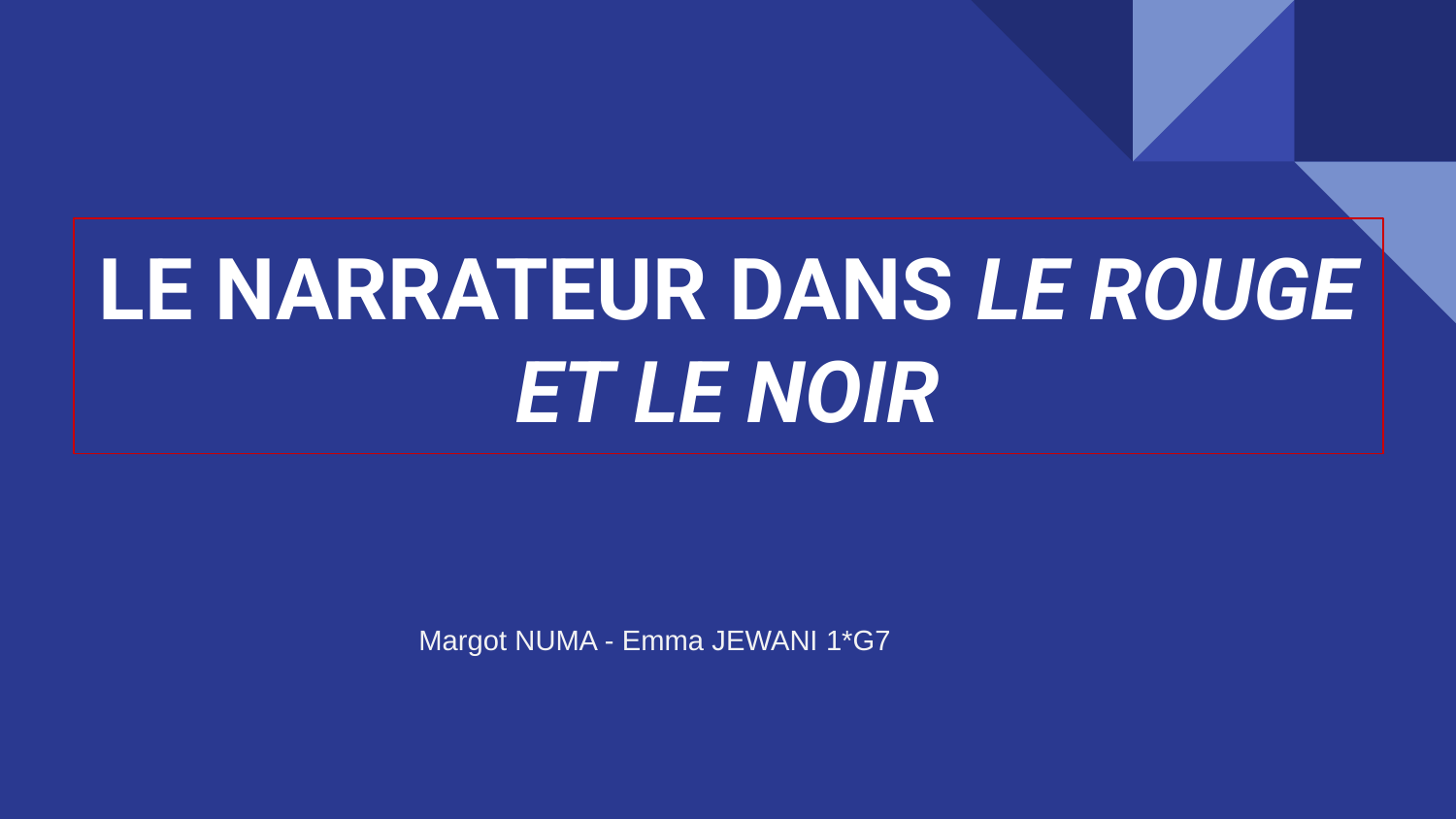

# LE NARRATEUR DANS LE ROUGE ET LE NOIR
Margot NUMA - Emma JEWANI 1*G7